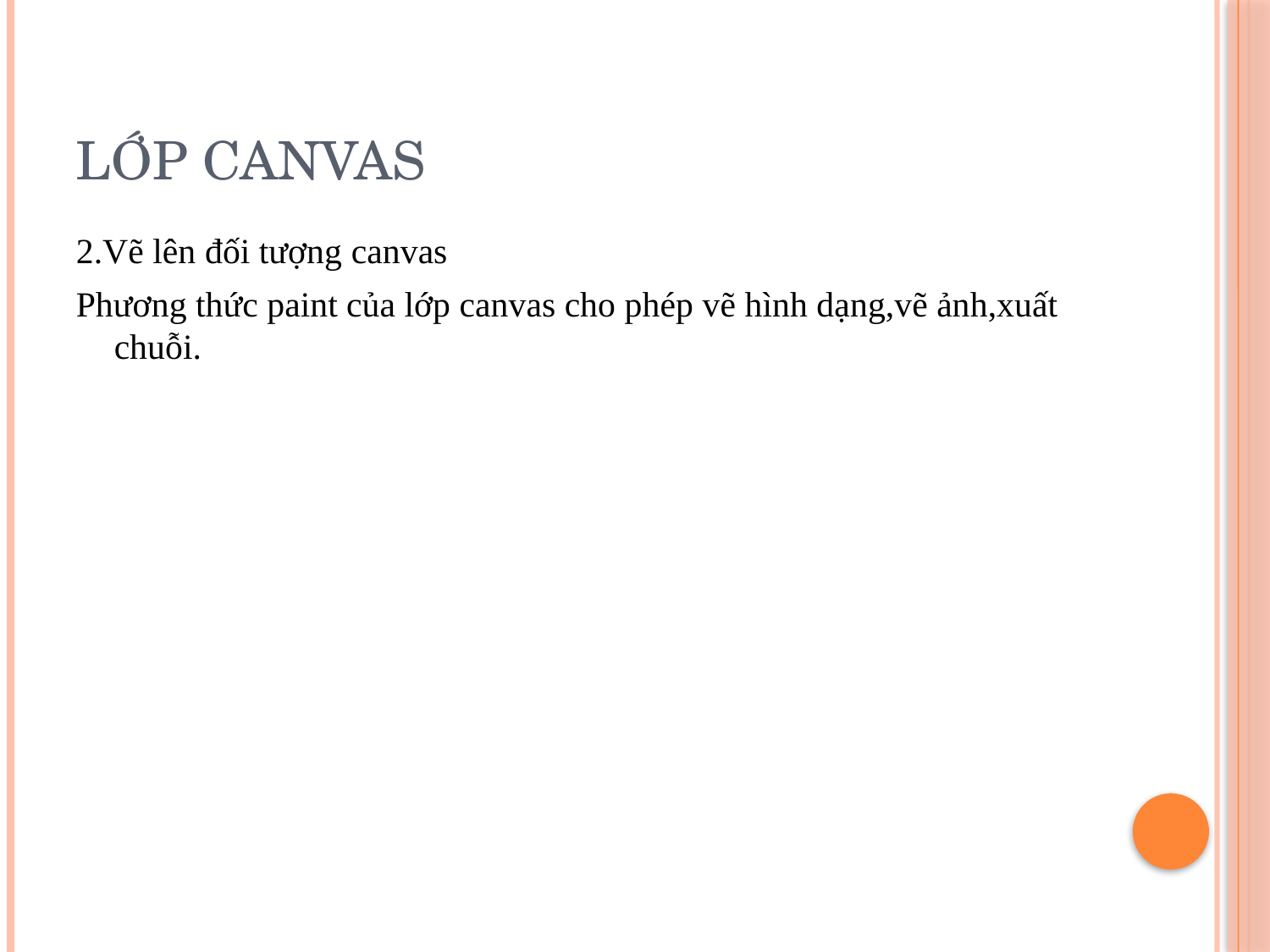

# Lớp canvas
2.Vẽ lên đối tượng canvas
Phương thức paint của lớp canvas cho phép vẽ hình dạng,vẽ ảnh,xuất chuỗi.